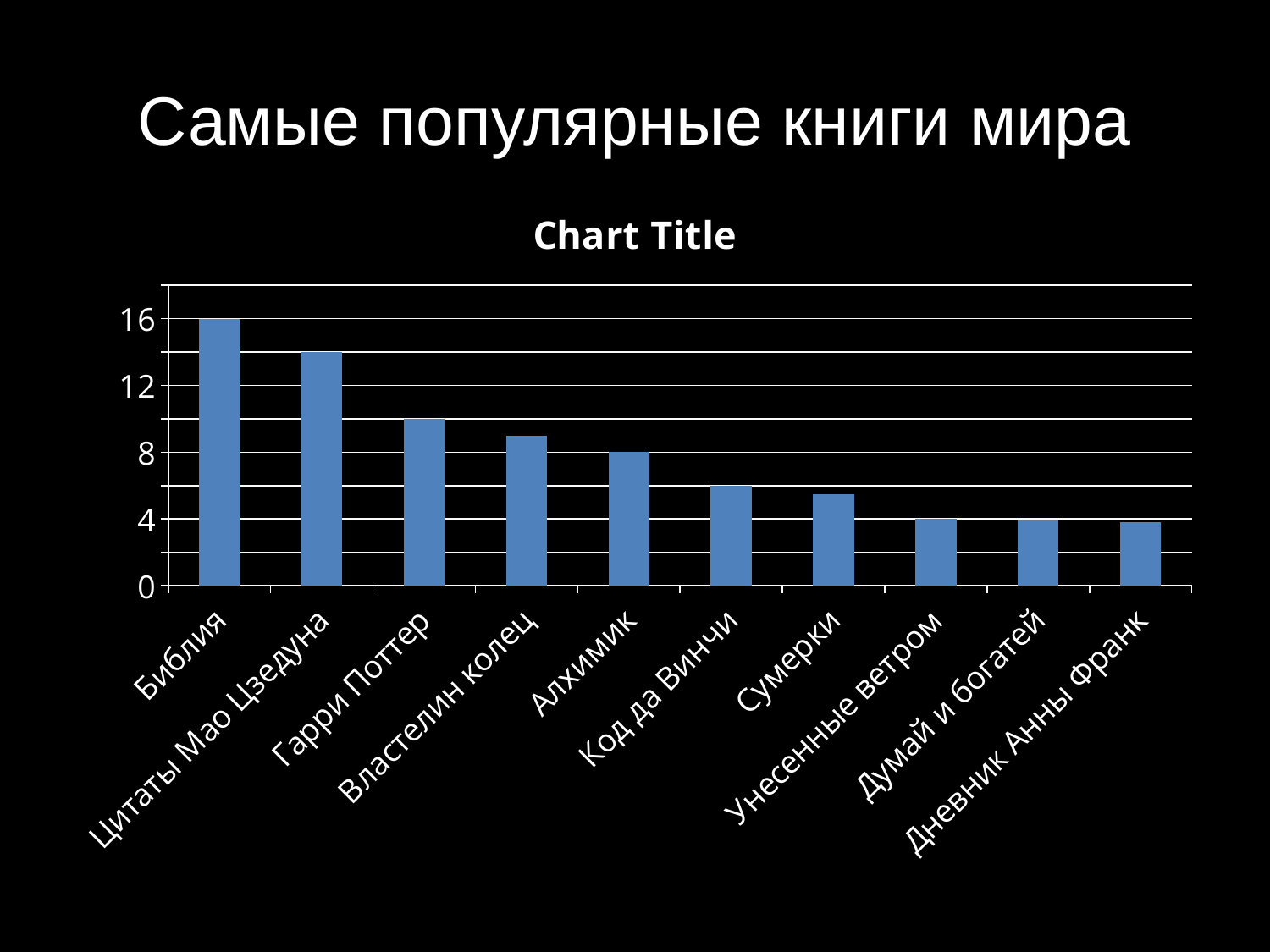

# Самые популярные книги мира

[unsupported chart]